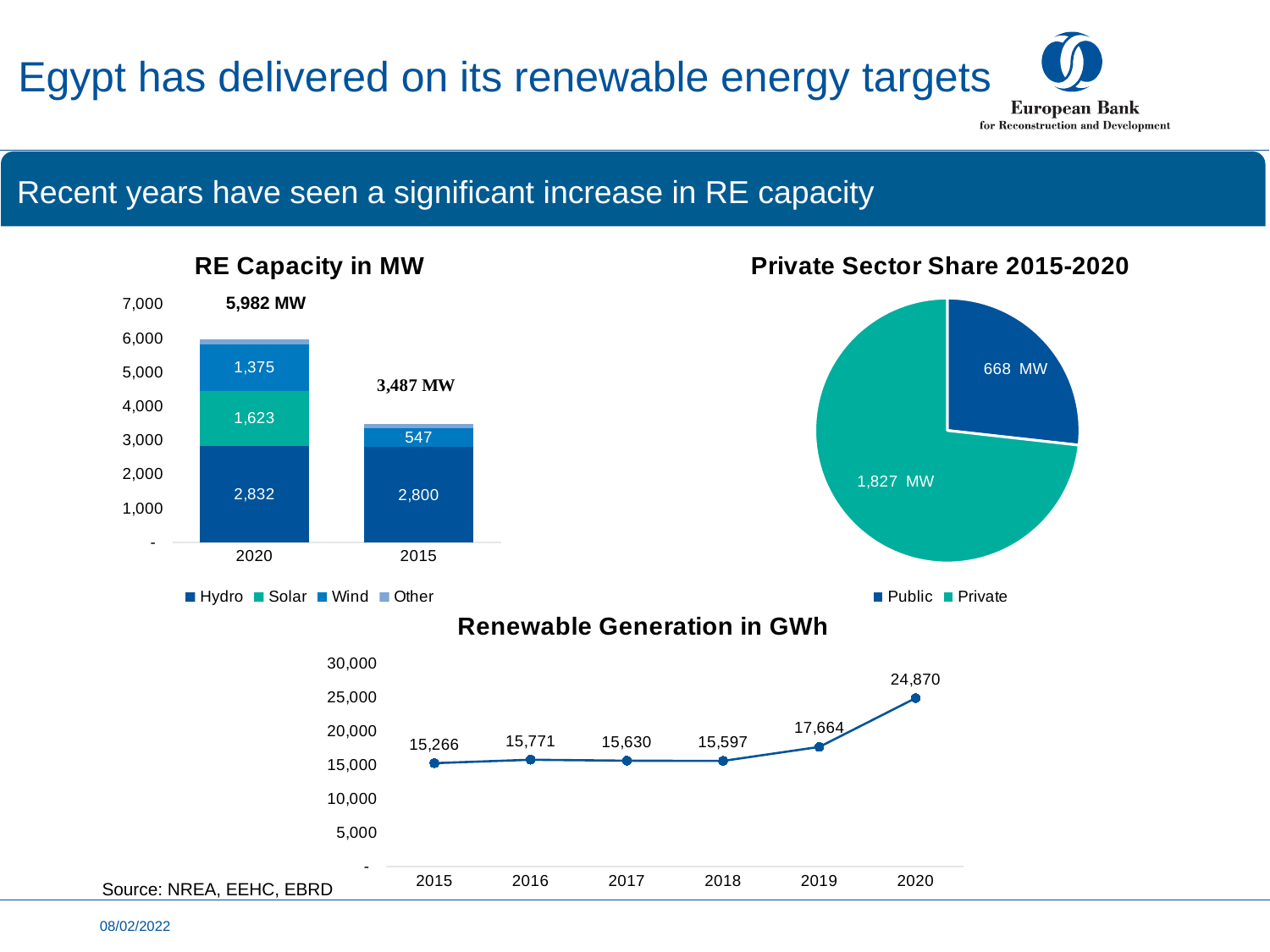

# Egypt has delivered on its renewable energy targets
Recent years have seen a significant increase in RE capacity

### Chart: RE Capacity in MW

| Category | Hydro | Solar | Wind | Other |
|---|---|---|---|---|
| 2020 | 2832.0 | 1623.0 | 1375.0 | 152.0 |
| 2015 | 2800.0 | 0.0 | 547.0 | 140.0 |
5,982 MW

### Chart: Private Sector Share 2015-2020

| Category |  |
|---|---|
| Public | 668.0 |
| Private | 1827.0 |

### Chart: Renewable Generation in GWh

| Category | GWh |
|---|---|
| 2015 | 15266.0 |
| 2016 | 15770.5 |
| 2017 | 15630.0 |
| 2018 | 15597.0 |
| 2019 | 17664.0 |
| 2020 | 24870.0 |
Source: NREA, EEHC, EBRD
08/02/2022